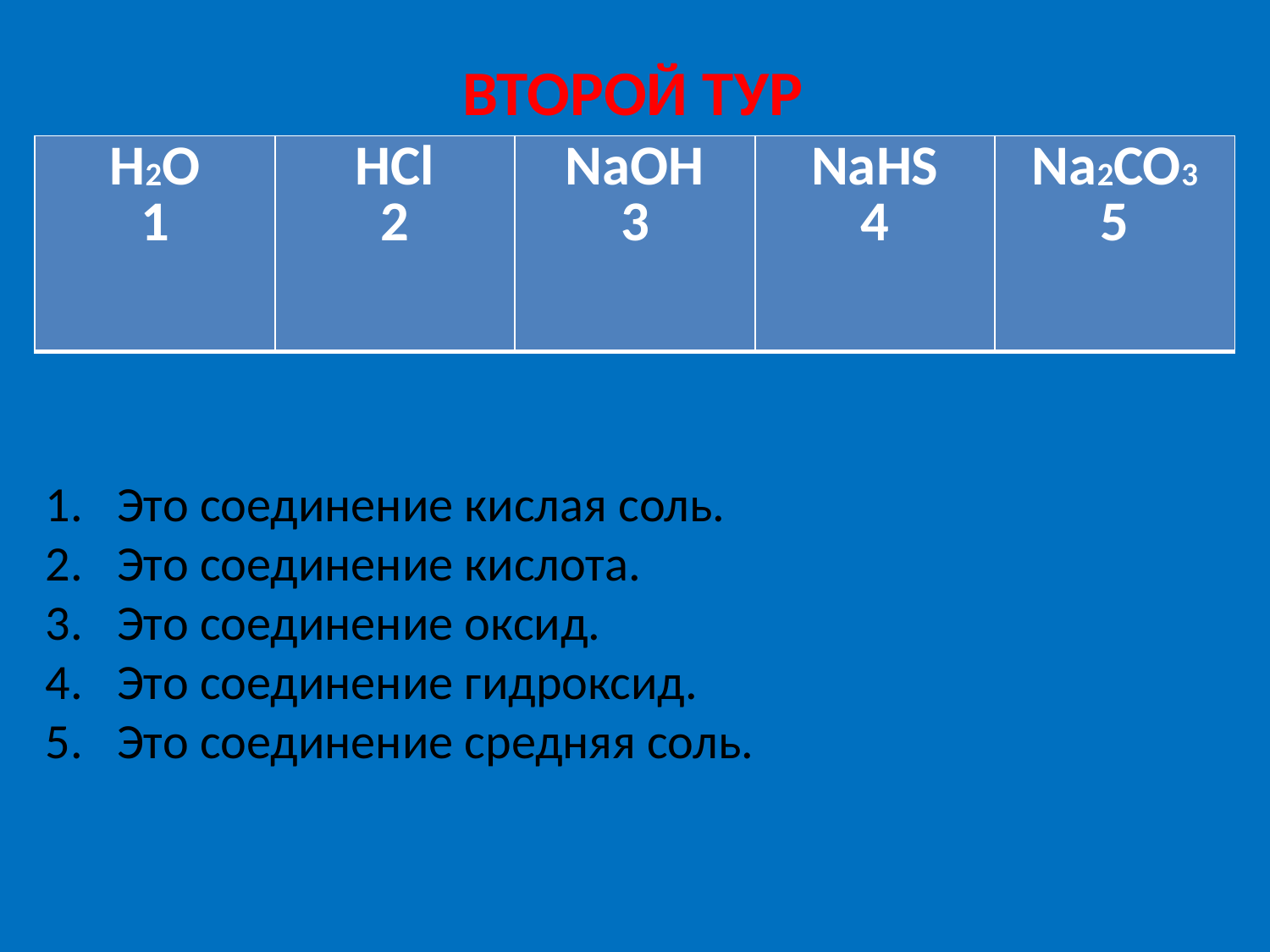

ВТОРОЙ ТУР
| H2O 1 | HCl 2 | NaOH 3 | NaHS 4 | Na2CO3 5 |
| --- | --- | --- | --- | --- |
Это соединение кислая соль.
Это соединение кислота.
Это соединение оксид.
Это соединение гидроксид.
Это соединение средняя соль.